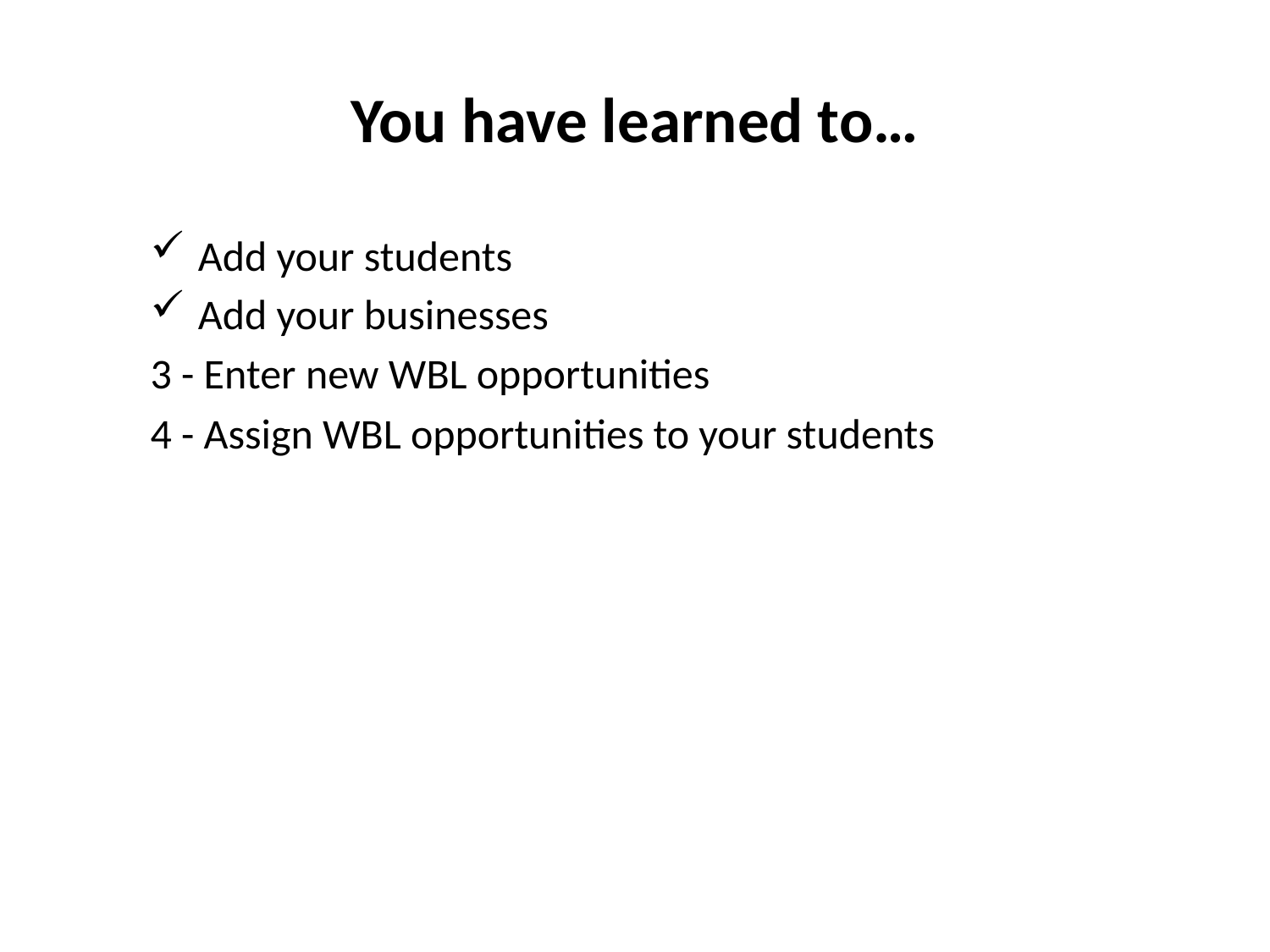

# You have learned to…
Add your students
Add your businesses
3 - Enter new WBL opportunities
4 - Assign WBL opportunities to your students